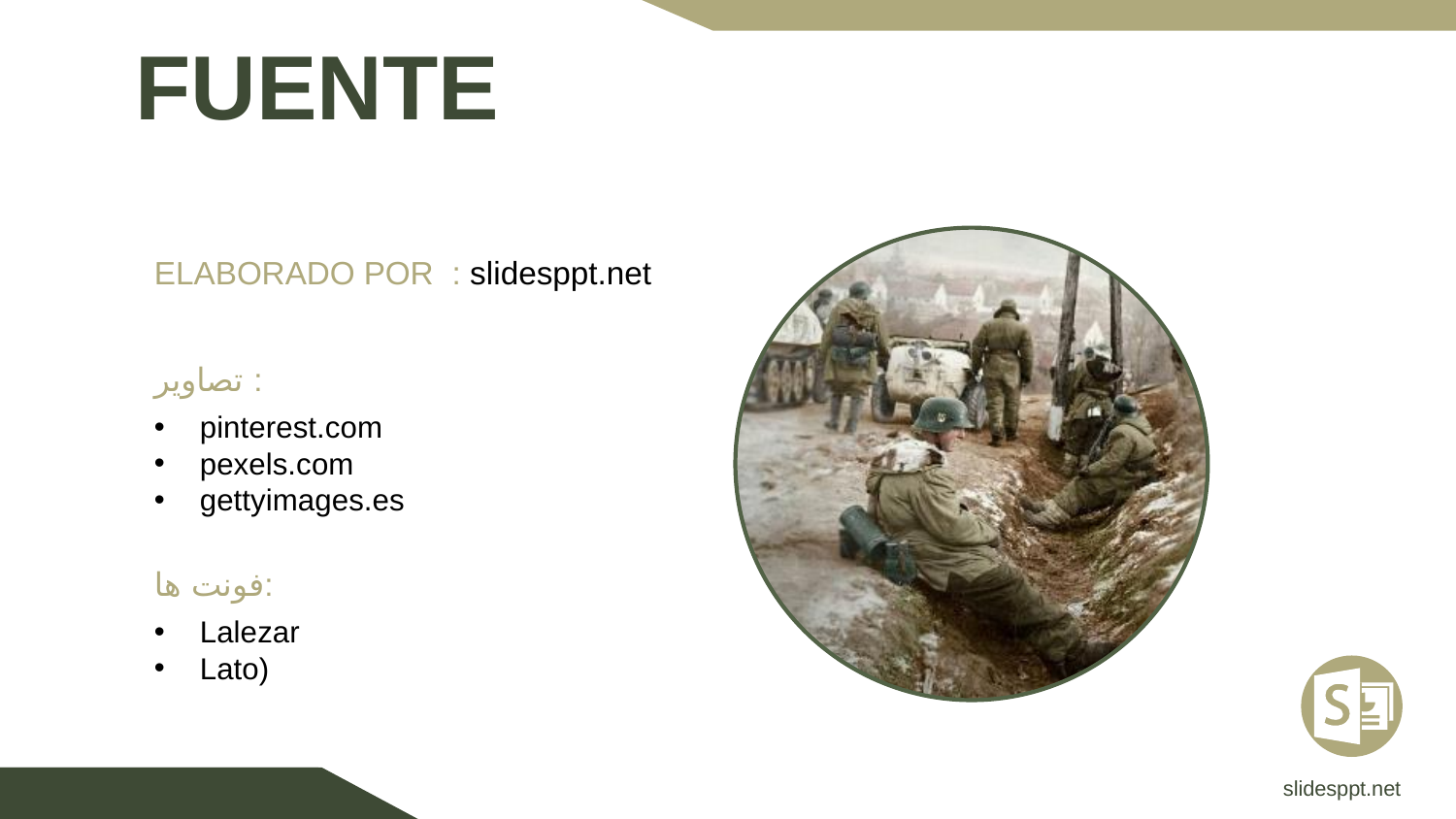

FUENTE

ELABORADO POR  : slidesppt.net

تصاویر :
pinterest.com
pexels.com
gettyimages.es
فونت ها:
Lalezar
Lato)

slidesppt.net